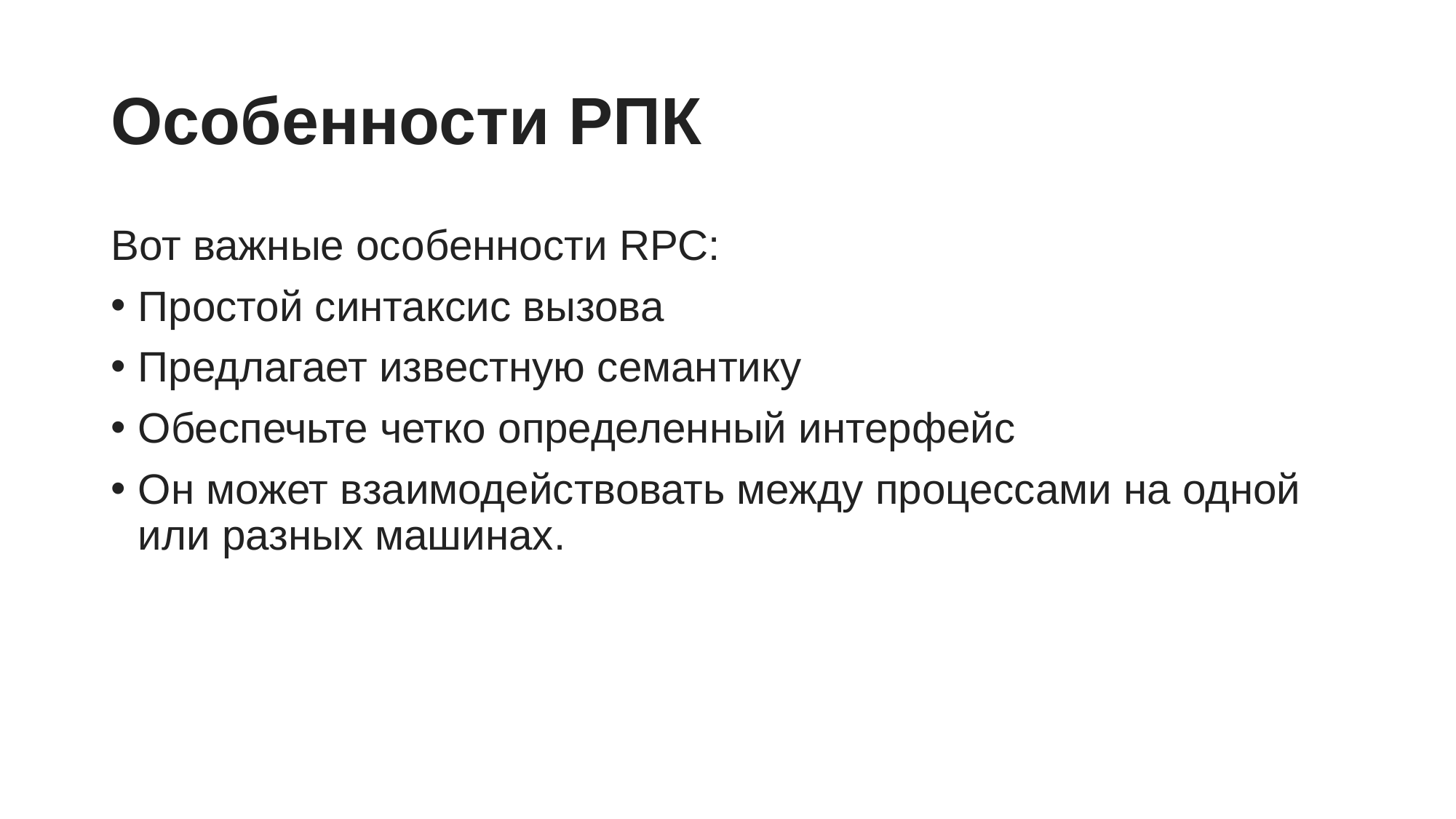

# Особенности РПК
Вот важные особенности RPC:
Простой синтаксис вызова
Предлагает известную семантику
Обеспечьте четко определенный интерфейс
Он может взаимодействовать между процессами на одной или разных машинах.